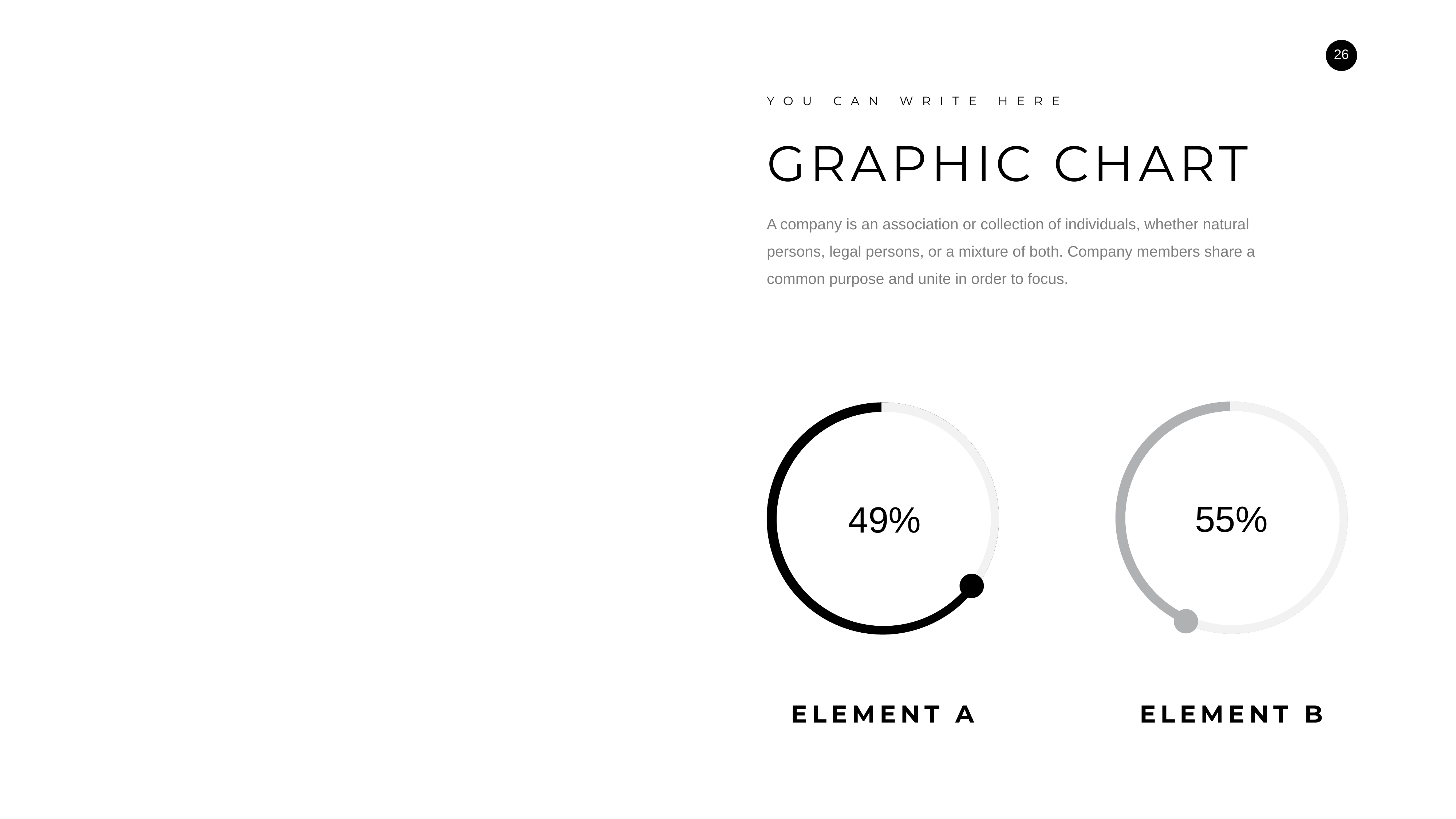

YOU CAN WRITE HERE
GRAPHIC CHART
A company is an association or collection of individuals, whether natural persons, legal persons, or a mixture of both. Company members share a common purpose and unite in order to focus.

55%
49%

ELEMENT A
ELEMENT B